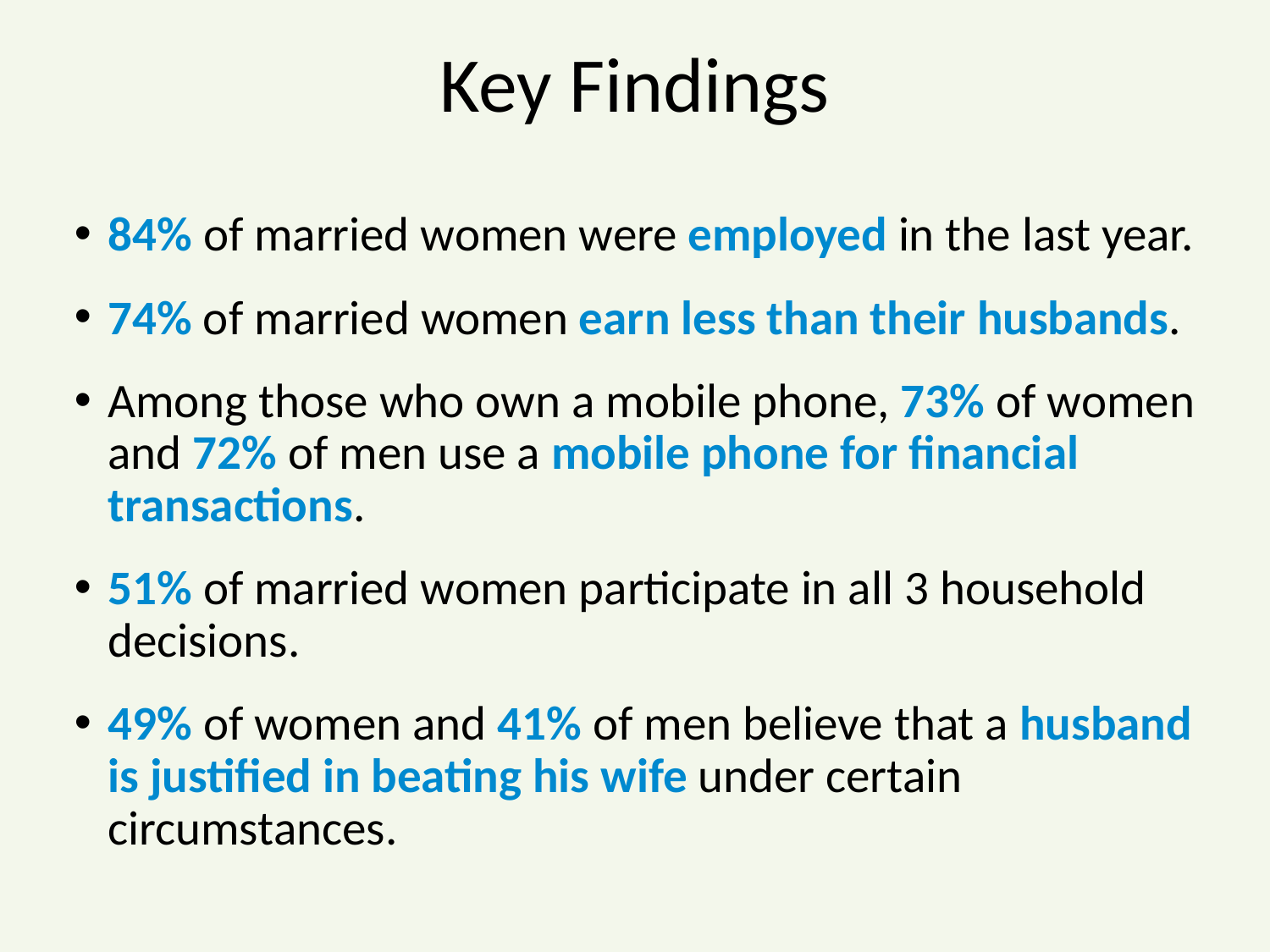

# Key Findings
84% of married women were employed in the last year.
74% of married women earn less than their husbands.
Among those who own a mobile phone, 73% of women and 72% of men use a mobile phone for financial transactions.
51% of married women participate in all 3 household decisions.
49% of women and 41% of men believe that a husband is justified in beating his wife under certain circumstances.